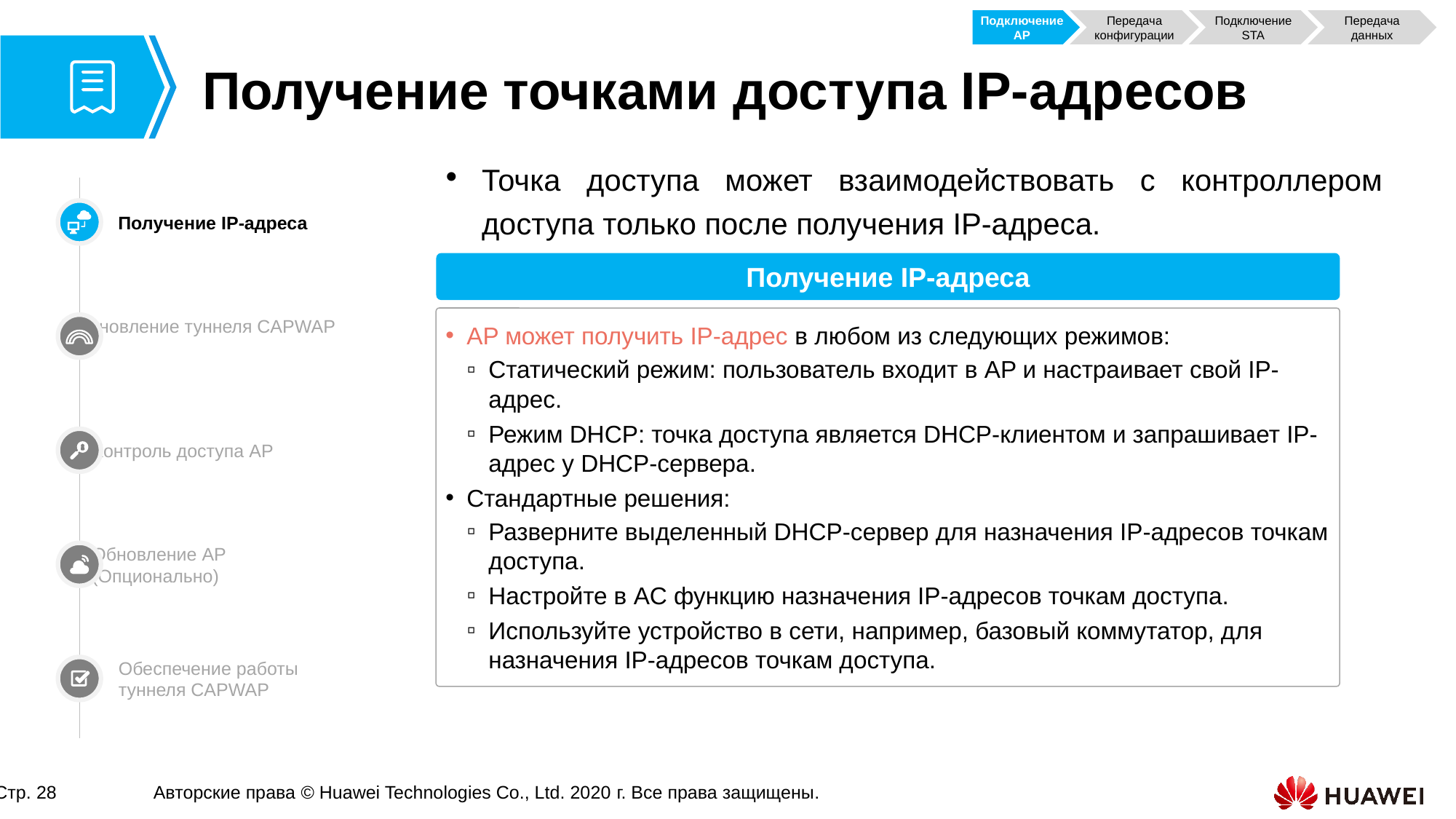

Подключение AP
Передача конфигурации
Подключение STA
Передача данных
# Получение точками доступа IP-адресов
Точка доступа может взаимодействовать с контроллером доступа только после получения IP-адреса.

Получение IP-адреса
Получение IP-адреса
AP может получить IP-адрес в любом из следующих режимов:
Статический режим: пользователь входит в AP и настраивает свой IP-адрес.
Режим DHCP: точка доступа является DHCP-клиентом и запрашивает IP-адрес у DHCP-сервера.
Стандартные решения:
Разверните выделенный DHCP-сервер для назначения IP-адресов точкам доступа.
Настройте в AC функцию назначения IP-адресов точкам доступа.
Используйте устройство в сети, например, базовый коммутатор, для назначения IP-адресов точкам доступа.
Установление туннеля CAPWAP

Контроль доступа AP
Обновление AP
(Опционально)

Обеспечение работы
туннеля CAPWAP